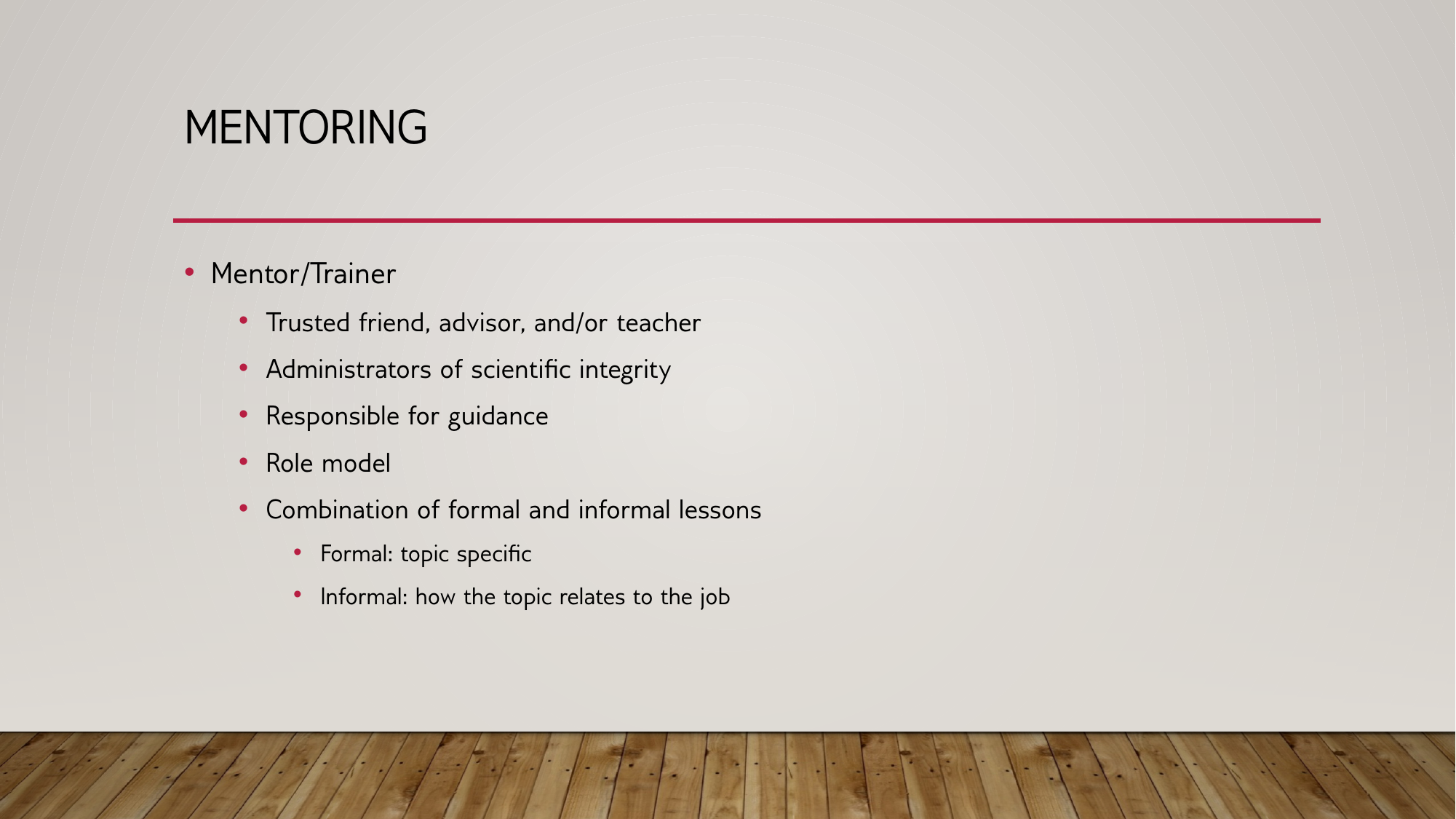

# Mentoring
Mentor/Trainer
Trusted friend, advisor, and/or teacher
Administrators of scientific integrity
Responsible for guidance
Role model
Combination of formal and informal lessons
Formal: topic specific
Informal: how the topic relates to the job